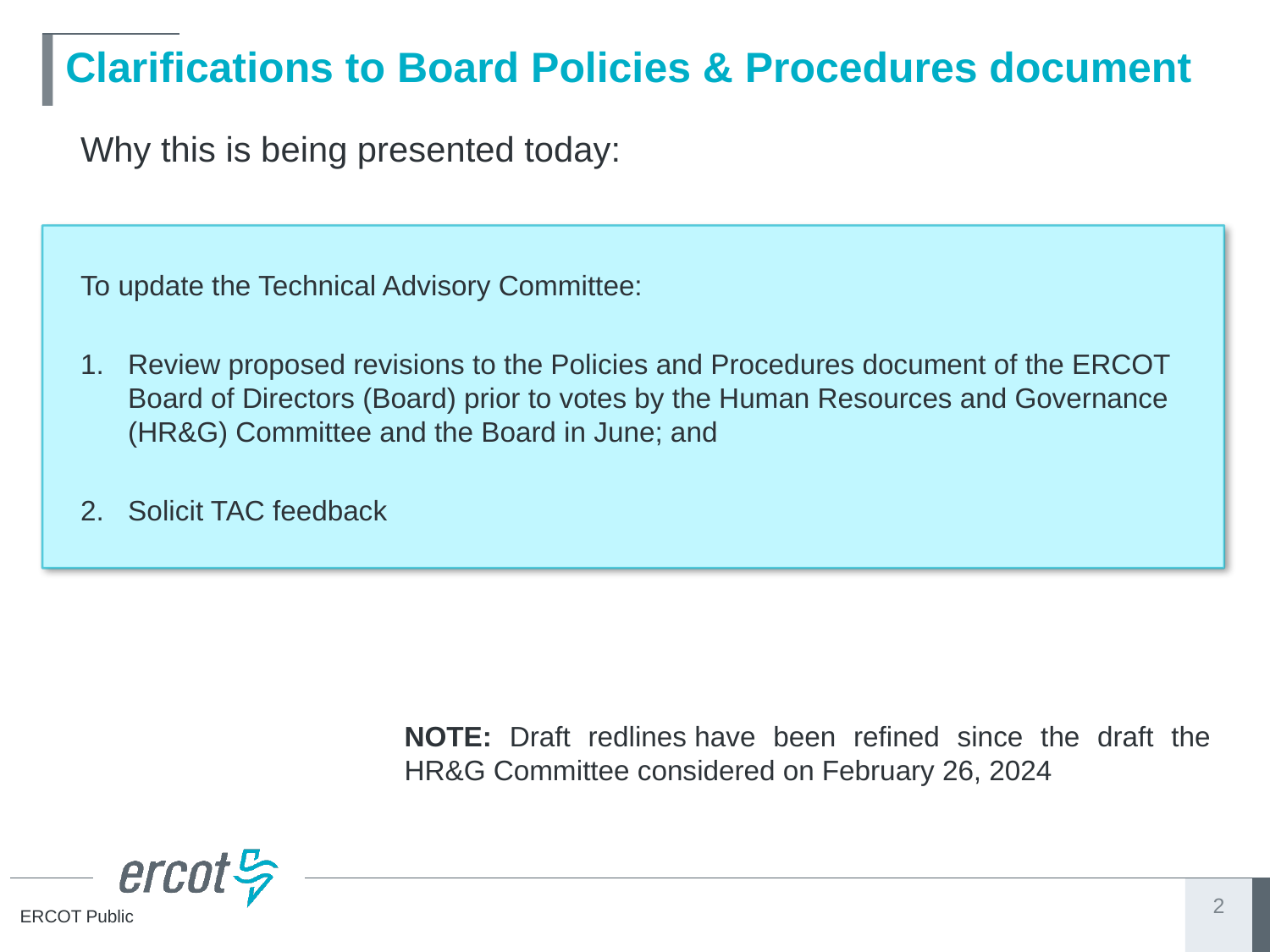

# Clarifications to Board Policies & Procedures document
Why this is being presented today:
To update the Technical Advisory Committee:

Review proposed revisions to the Policies and Procedures document of the ERCOT Board of Directors (Board) prior to votes by the Human Resources and Governance (HR&G) Committee and the Board in June; and

Solicit TAC feedback
NOTE: Draft redlines have been refined since the draft the HR&G Committee considered on February 26, 2024
2